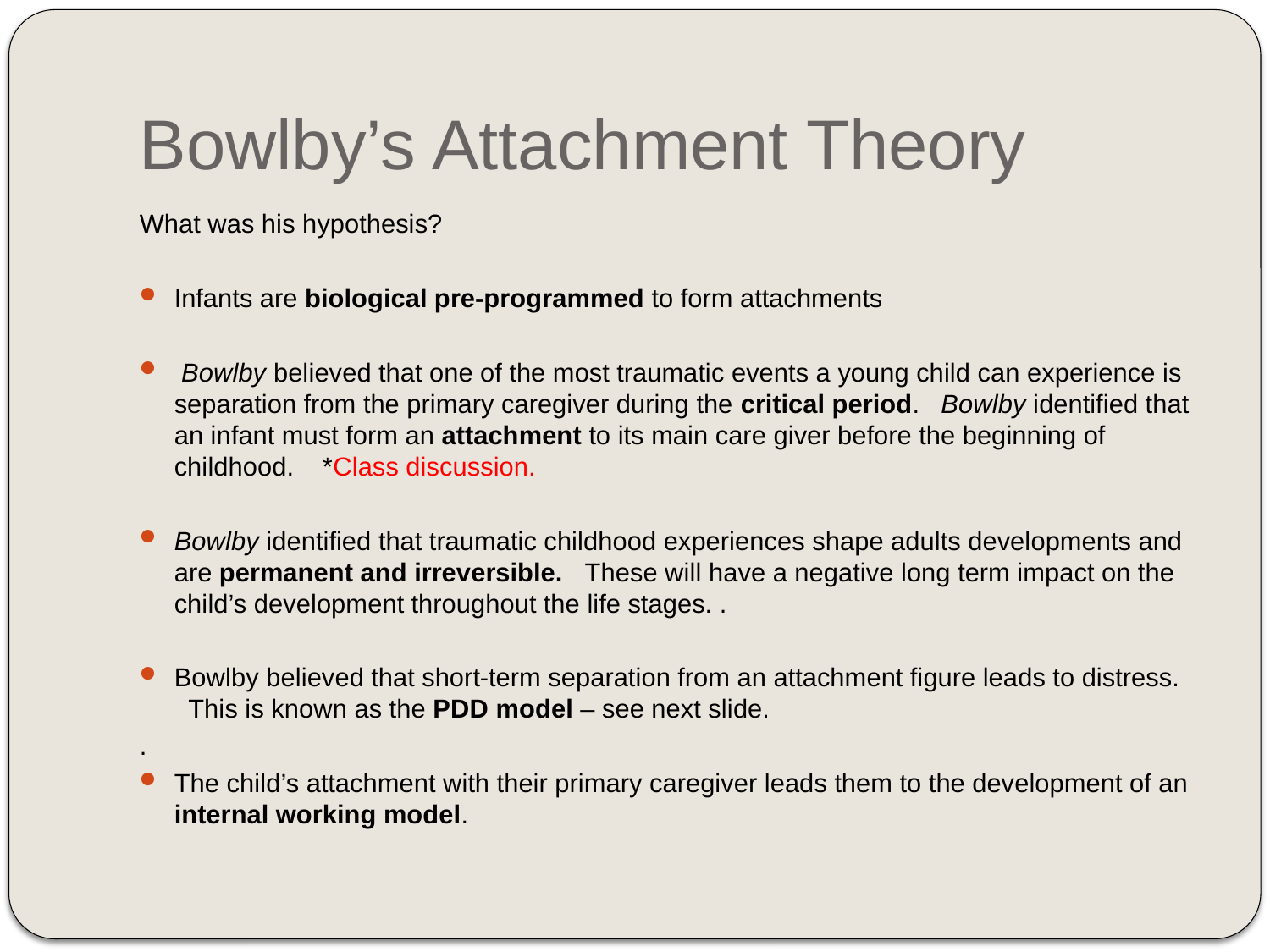

# Bowlby’s Attachment Theory
What was his hypothesis?

Infants are biological pre-programmed to form attachments

 Bowlby believed that one of the most traumatic events a young child can experience is separation from the primary caregiver during the critical period.   Bowlby identified that an infant must form an attachment to its main care giver before the beginning of childhood.    *Class discussion.

Bowlby identified that traumatic childhood experiences shape adults developments and are permanent and irreversible.   These will have a negative long term impact on the child’s development throughout the life stages. .

Bowlby believed that short-term separation from an attachment figure leads to distress.    This is known as the PDD model – see next slide.
.
The child’s attachment with their primary caregiver leads them to the development of an internal working model.